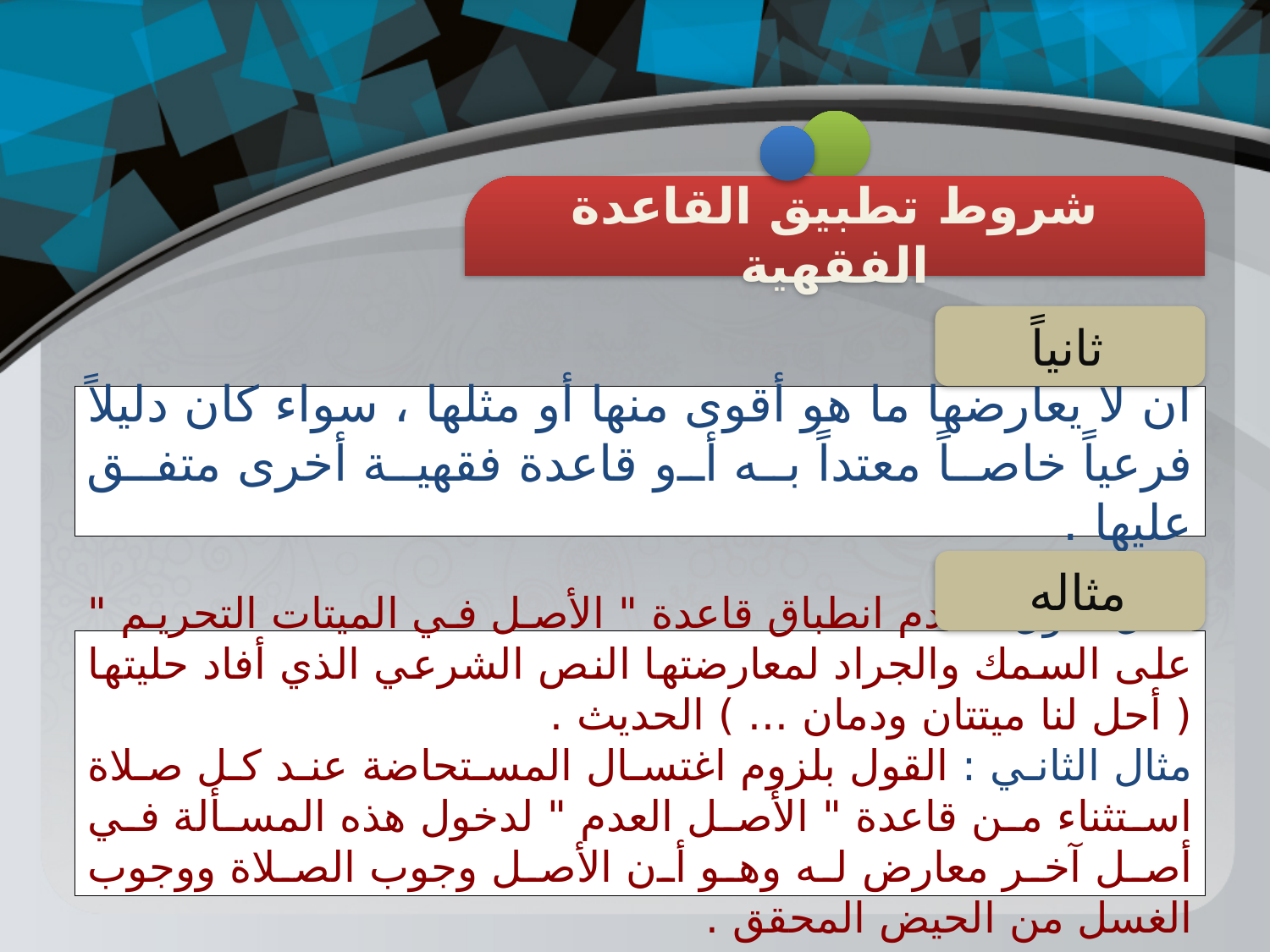

شروط تطبيق القاعدة الفقهية
ثانياً
أن لا يعارضها ما هو أقوى منها أو مثلها ، سواء كان دليلاً فرعياً خاصاً معتداً به أو قاعدة فقهية أخرى متفق عليها .
مثاله
مثال الأول : عدم انطباق قاعدة " الأصل في الميتات التحريم " على السمك والجراد لمعارضتها النص الشرعي الذي أفاد حليتها ( أحل لنا ميتتان ودمان ... ) الحديث .
مثال الثاني : القول بلزوم اغتسال المستحاضة عند كل صلاة استثناء من قاعدة " الأصل العدم " لدخول هذه المسألة في أصل آخر معارض له وهو أن الأصل وجوب الصلاة ووجوب الغسل من الحيض المحقق .